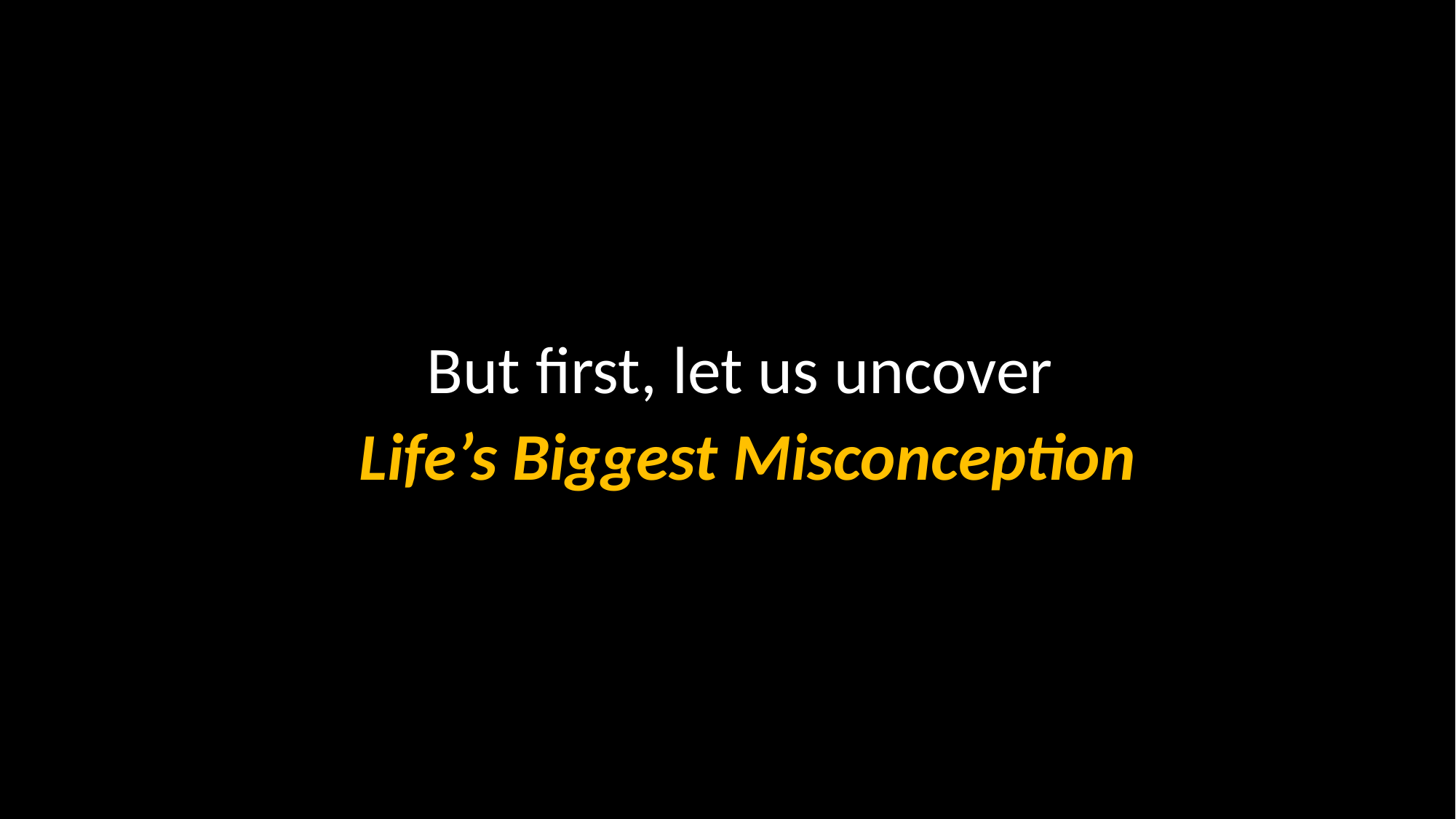

But first, let us uncover
Life’s Biggest Misconception